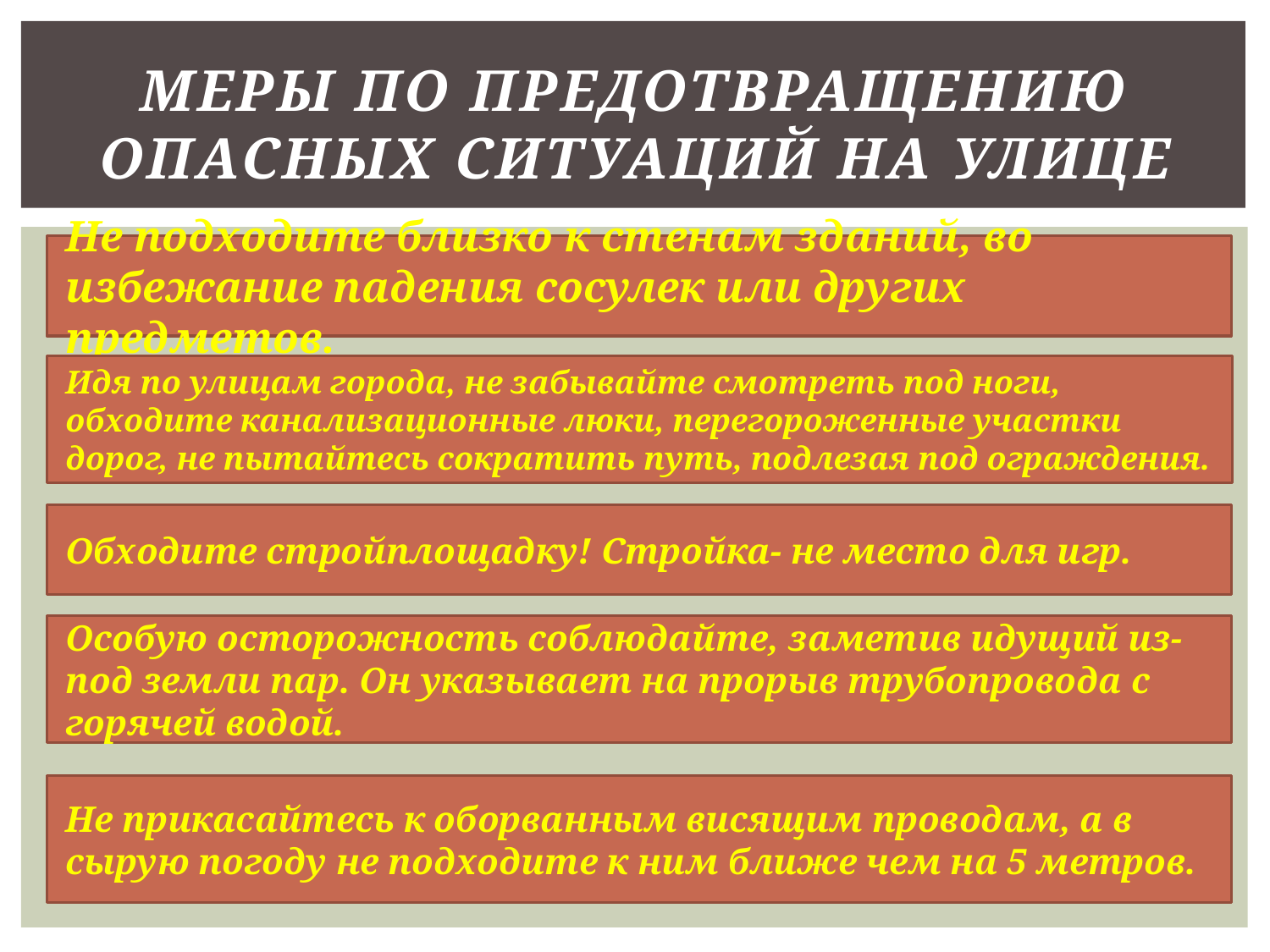

# Меры по предотвращению опасных ситуаций на улице

Не подходите близко к стенам зданий, во избежание падения сосулек или других предметов.
Идя по улицам города, не забывайте смотреть под ноги, обходите канализационные люки, перегороженные участки дорог, не пытайтесь сократить путь, подлезая под ограждения.
Обходите стройплощадку! Стройка- не место для игр.
Особую осторожность соблюдайте, заметив идущий из- под земли пар. Он указывает на прорыв трубопровода с горячей водой.
Не прикасайтесь к оборванным висящим проводам, а в сырую погоду не подходите к ним ближе чем на 5 метров.